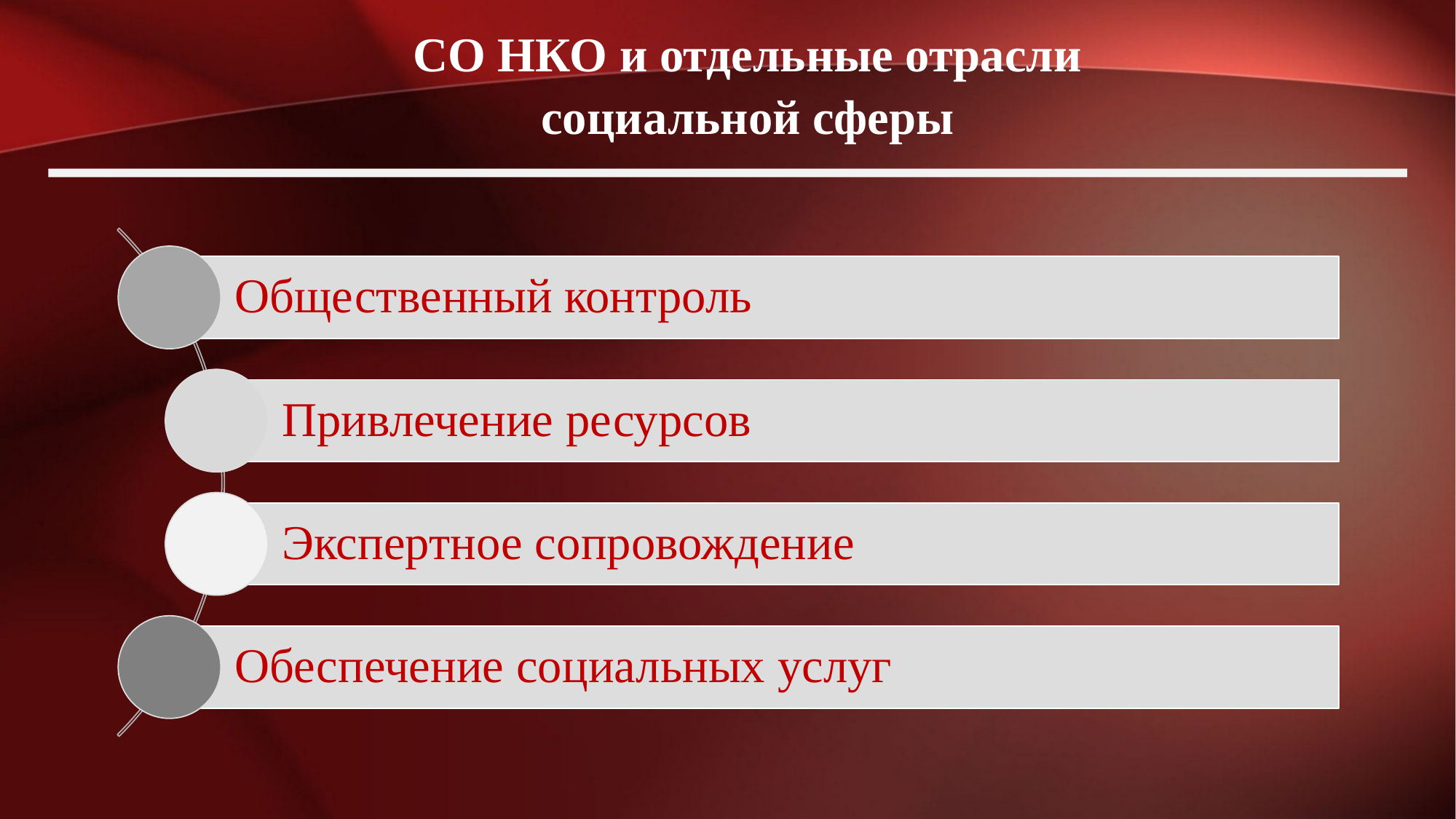

СО НКО и отдельные отрасли социальной сферы

Общественный контроль
Привлечение ресурсов
Экспертное сопровождение
Обеспечение социальных услуг